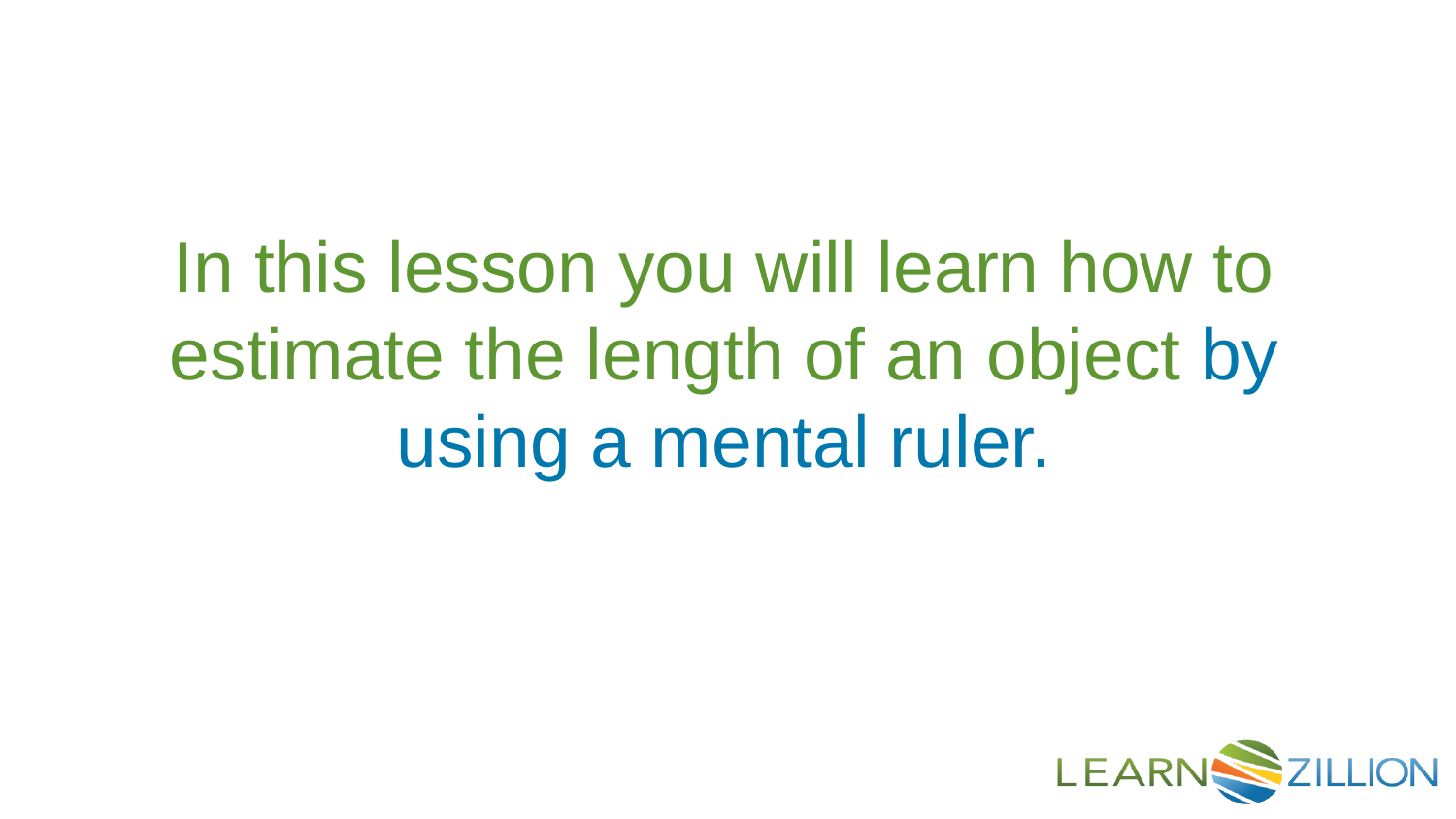

In this lesson you will learn how to estimate the length of an object by using a mental ruler.